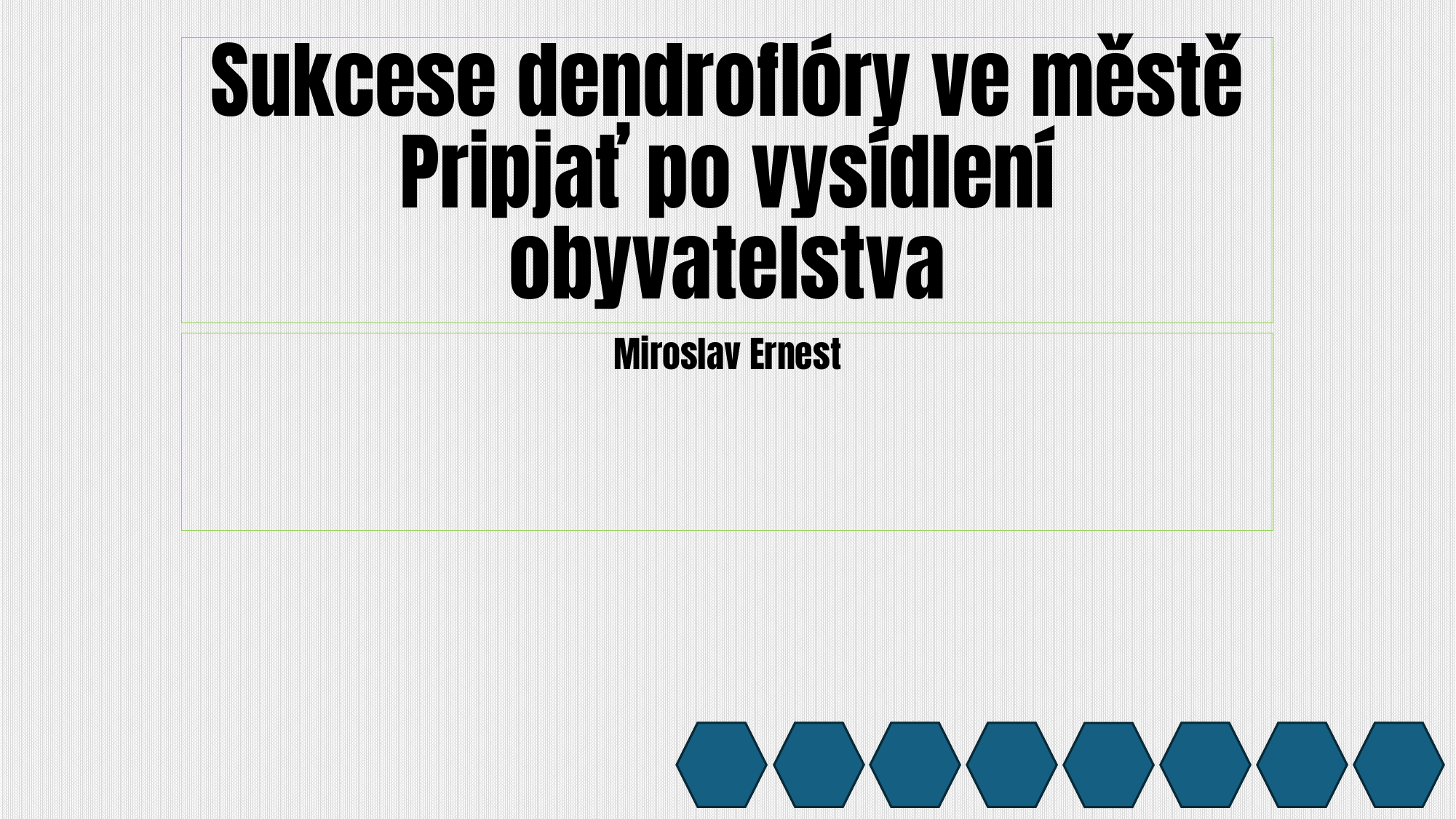

# Sukcese dendroflóry ve městě Pripjať po vysídlení obyvatelstva
Miroslav Ernest